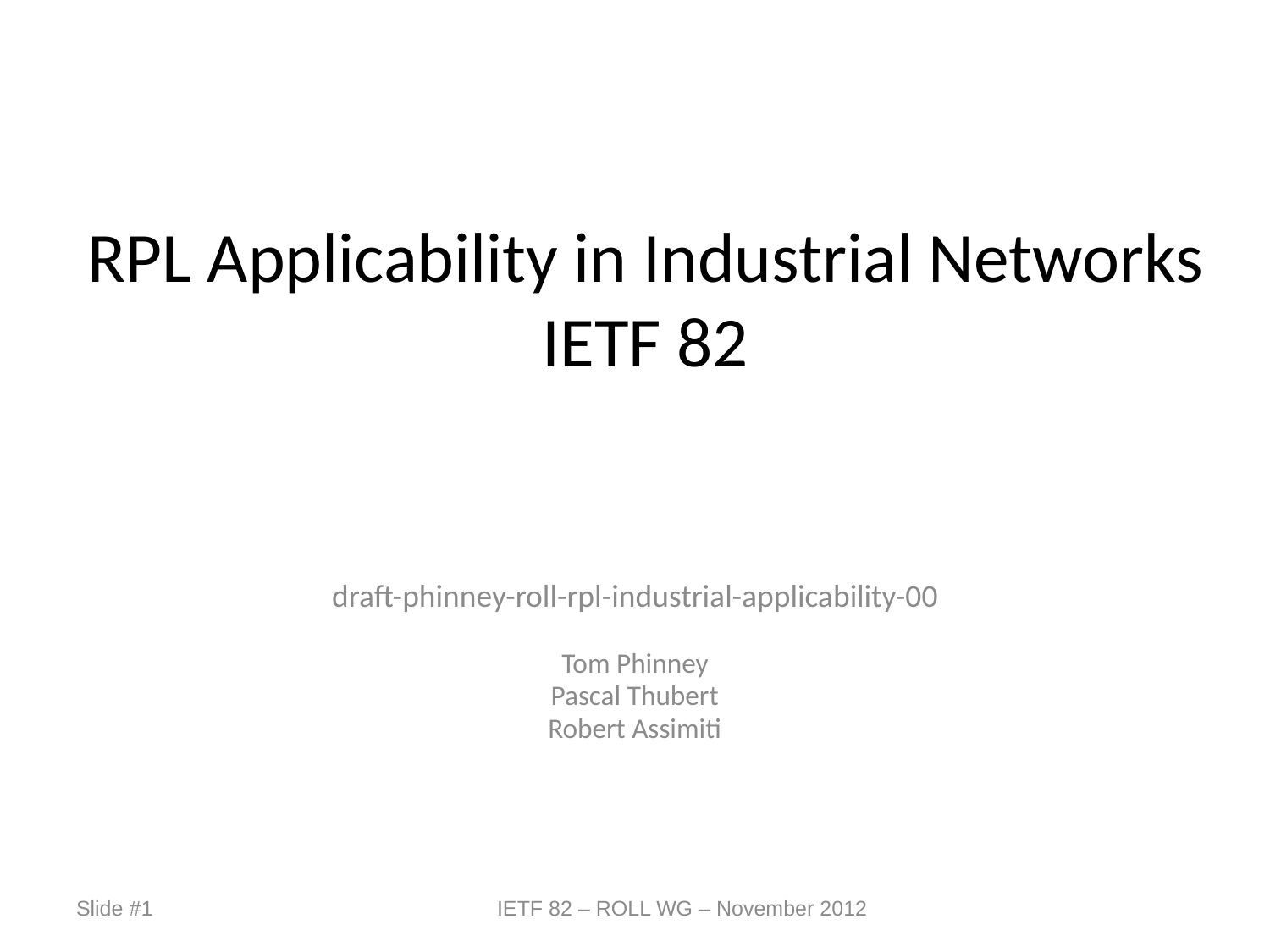

# RPL Applicability in Industrial Networks IETF 82

draft-phinney-roll-rpl-industrial-applicability-00

Tom Phinney
Pascal Thubert
Robert Assimiti
Slide #1
IETF 82 – ROLL WG – November 2012